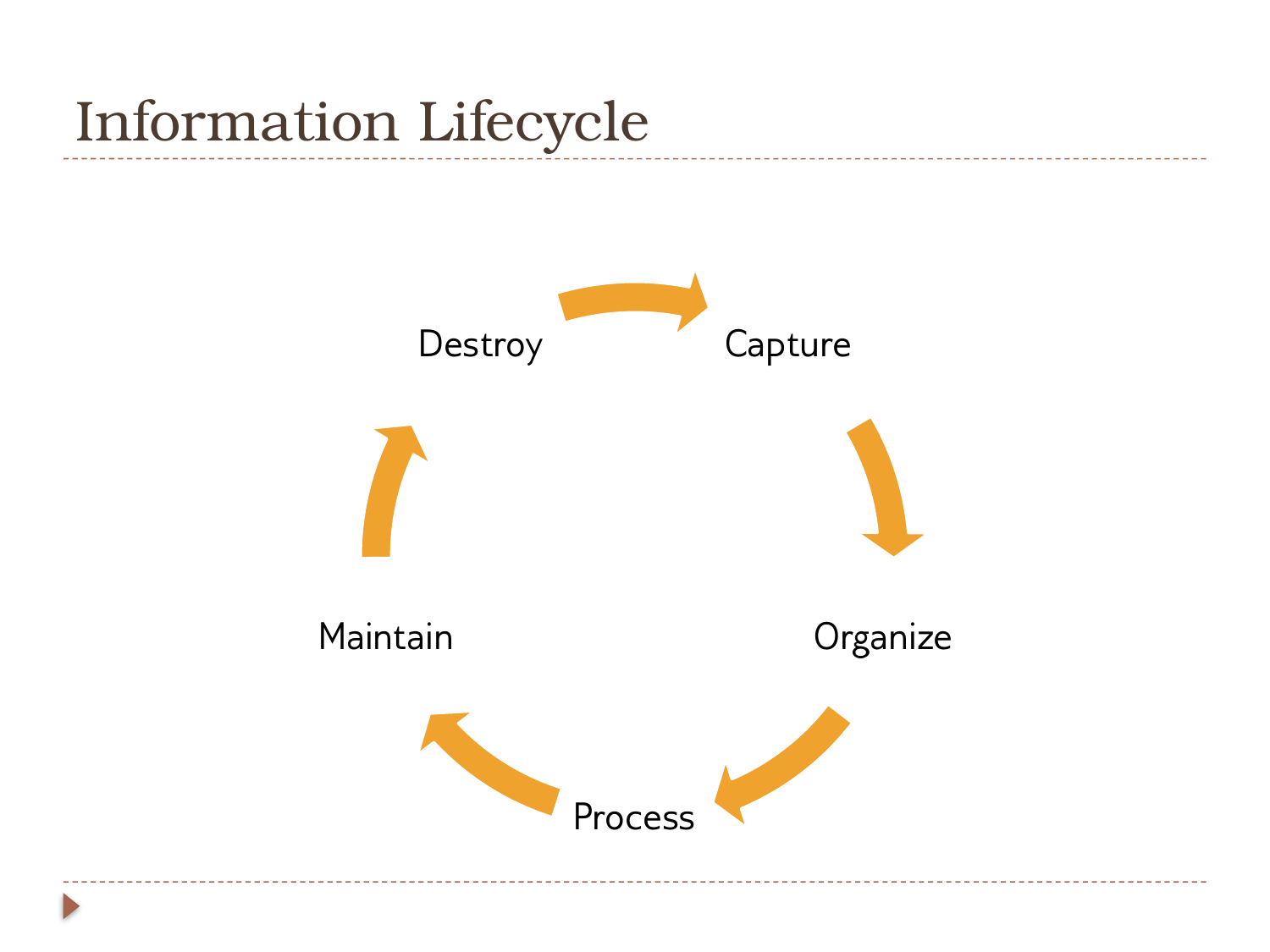

# Information Lifecycle
Capture
Organize
Process
Maintain
Destroy